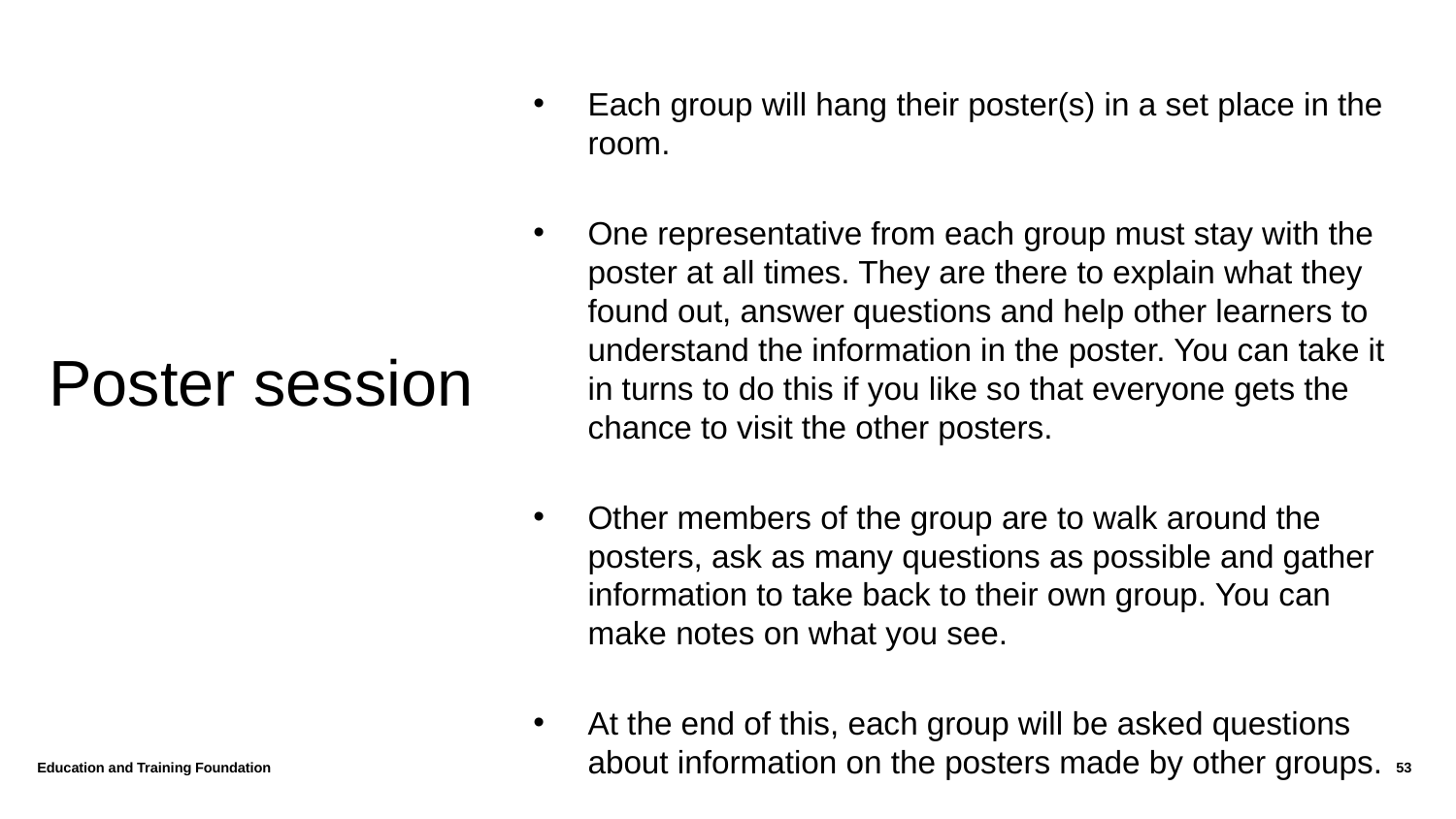

Each group will hang their poster(s) in a set place in the room.

One representative from each group must stay with the poster at all times. They are there to explain what they found out, answer questions and help other learners to understand the information in the poster. You can take it in turns to do this if you like so that everyone gets the chance to visit the other posters.

Other members of the group are to walk around the posters, ask as many questions as possible and gather information to take back to their own group. You can make notes on what you see.

At the end of this, each group will be asked questions about information on the posters made by other groups.
Poster session
Education and Training Foundation

53